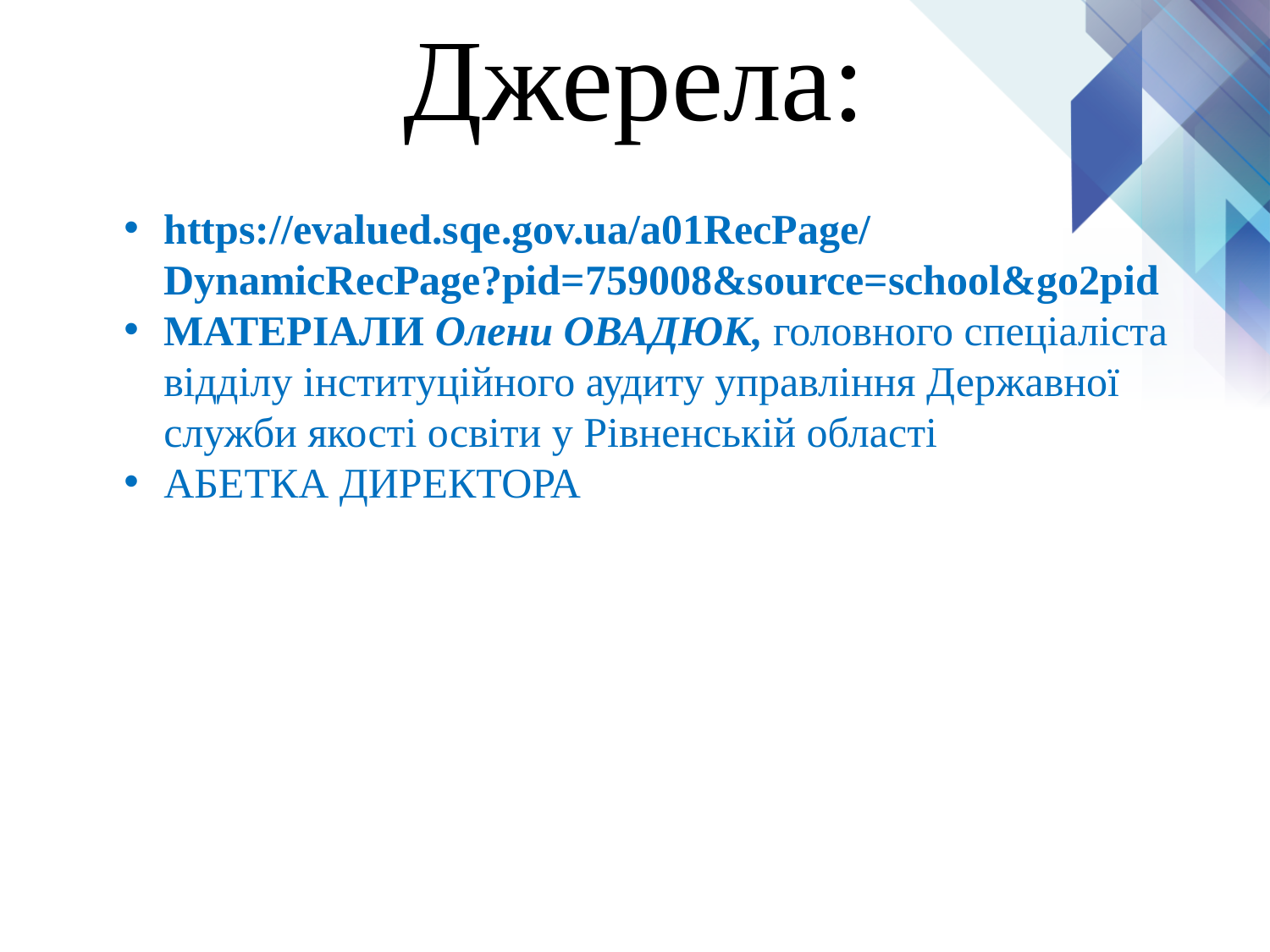

Джерела:
https://evalued.sqe.gov.ua/a01RecPage/DynamicRecPage?pid=759008&source=school&go2pid
МАТЕРІАЛИ Олени ОВАДЮК, головного спеціаліста відділу інституційного аудиту управління Державної служби якості освіти у Рівненській області
АБЕТКА ДИРЕКТОРА